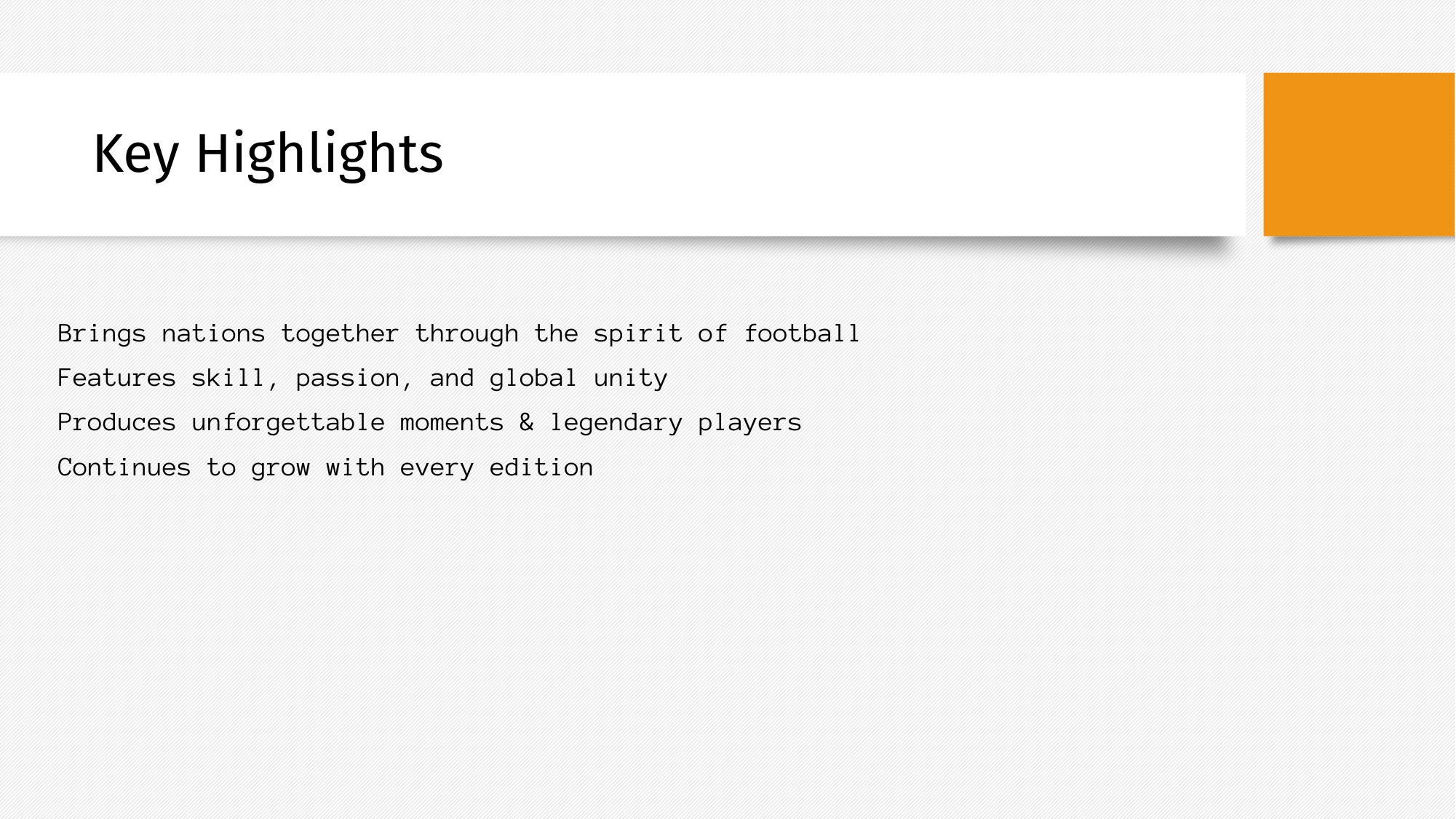

# Key Highlights
Brings nations together through the spirit of football
Features skill, passion, and global unity
Produces unforgettable moments & legendary players
Continues to grow with every edition